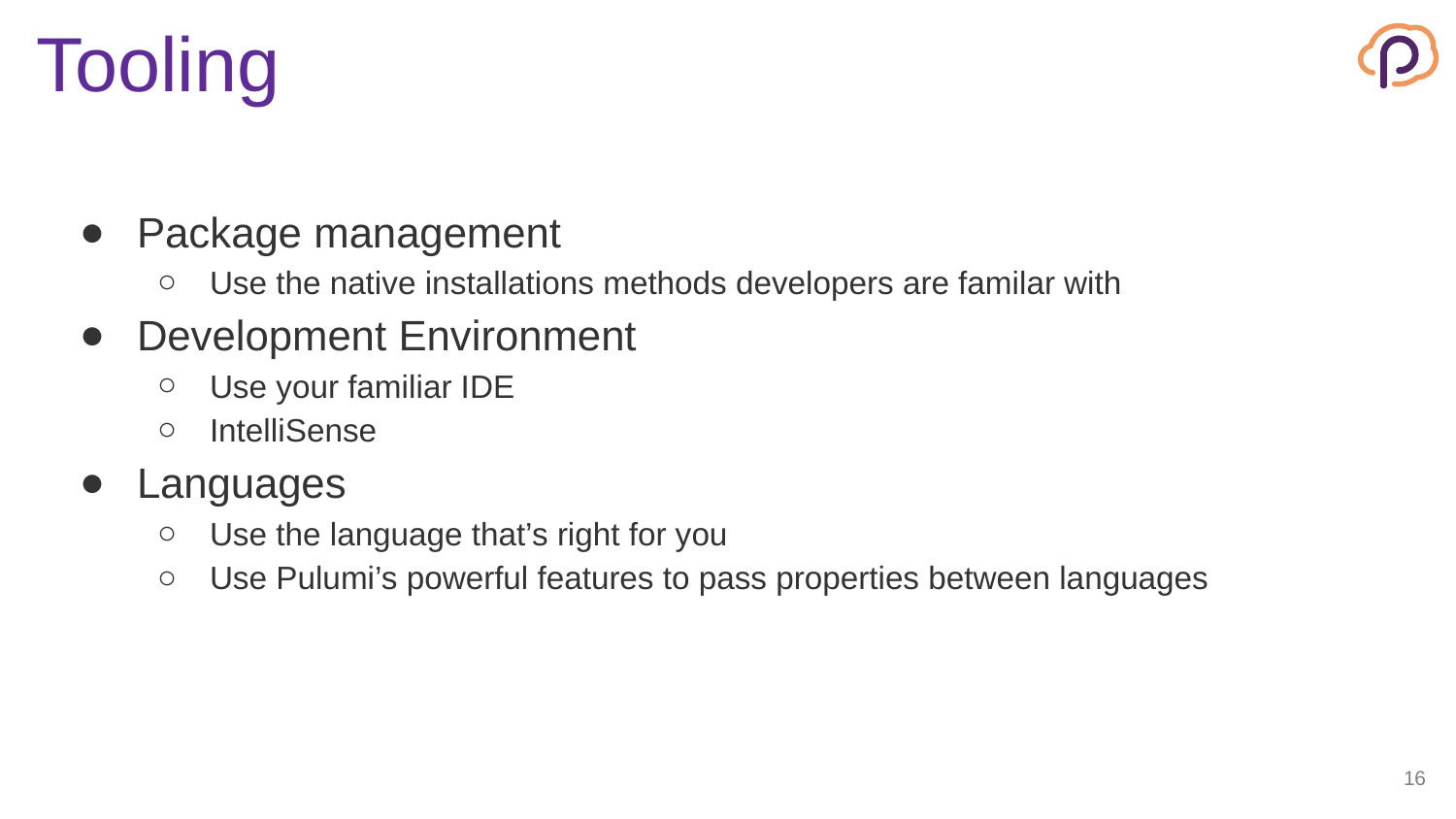

# Tooling
Package management
Use the native installations methods developers are familar with
Development Environment
Use your familiar IDE
IntelliSense
Languages
Use the language that’s right for you
Use Pulumi’s powerful features to pass properties between languages
16